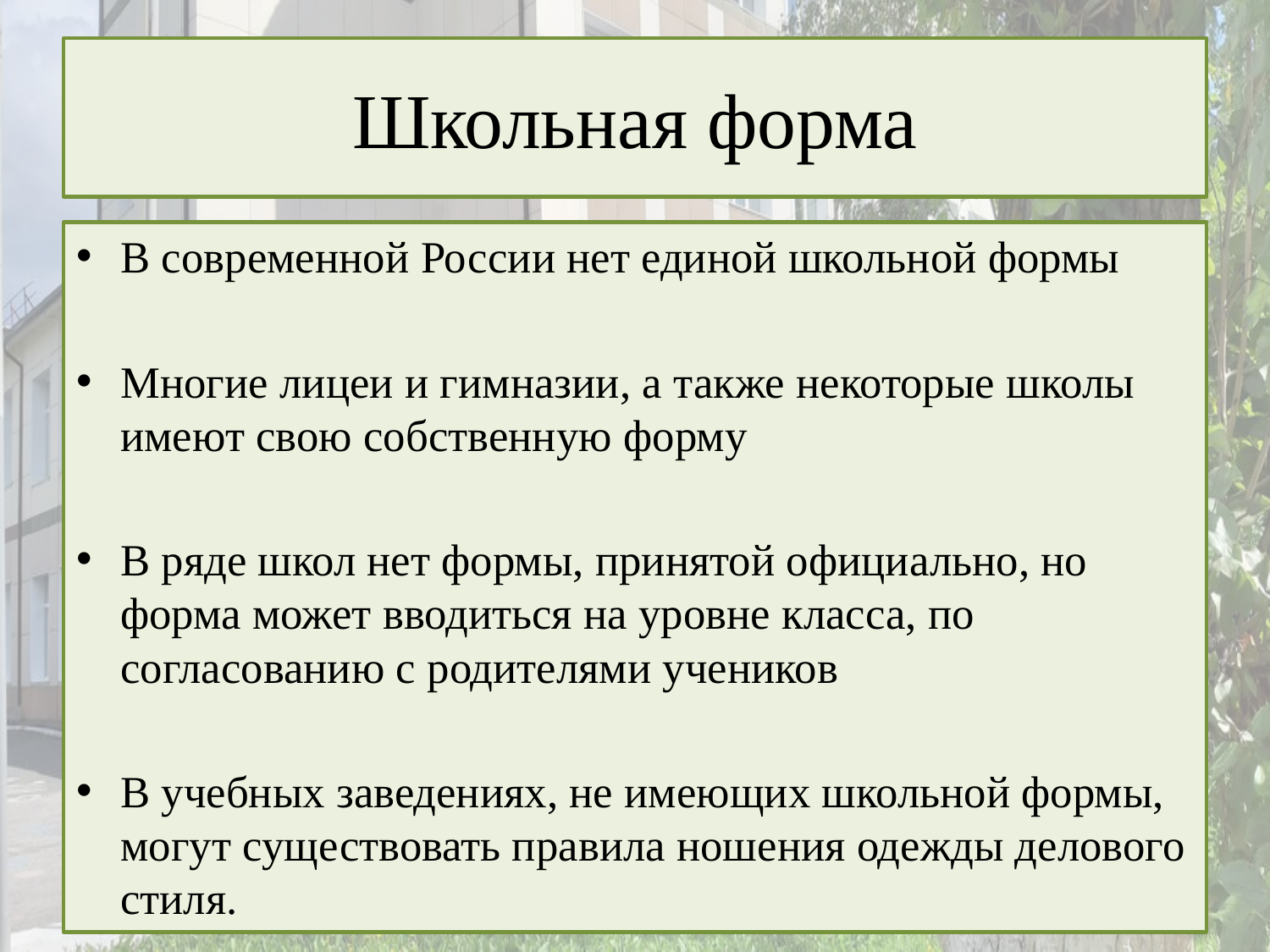

# Школьная форма
В современной России нет единой школьной формы

Многие лицеи и гимназии, а также некоторые школы имеют свою собственную форму

В ряде школ нет формы, принятой официально, но форма может вводиться на уровне класса, по согласованию с родителями учеников

В учебных заведениях, не имеющих школьной формы, могут существовать правила ношения одежды делового стиля.